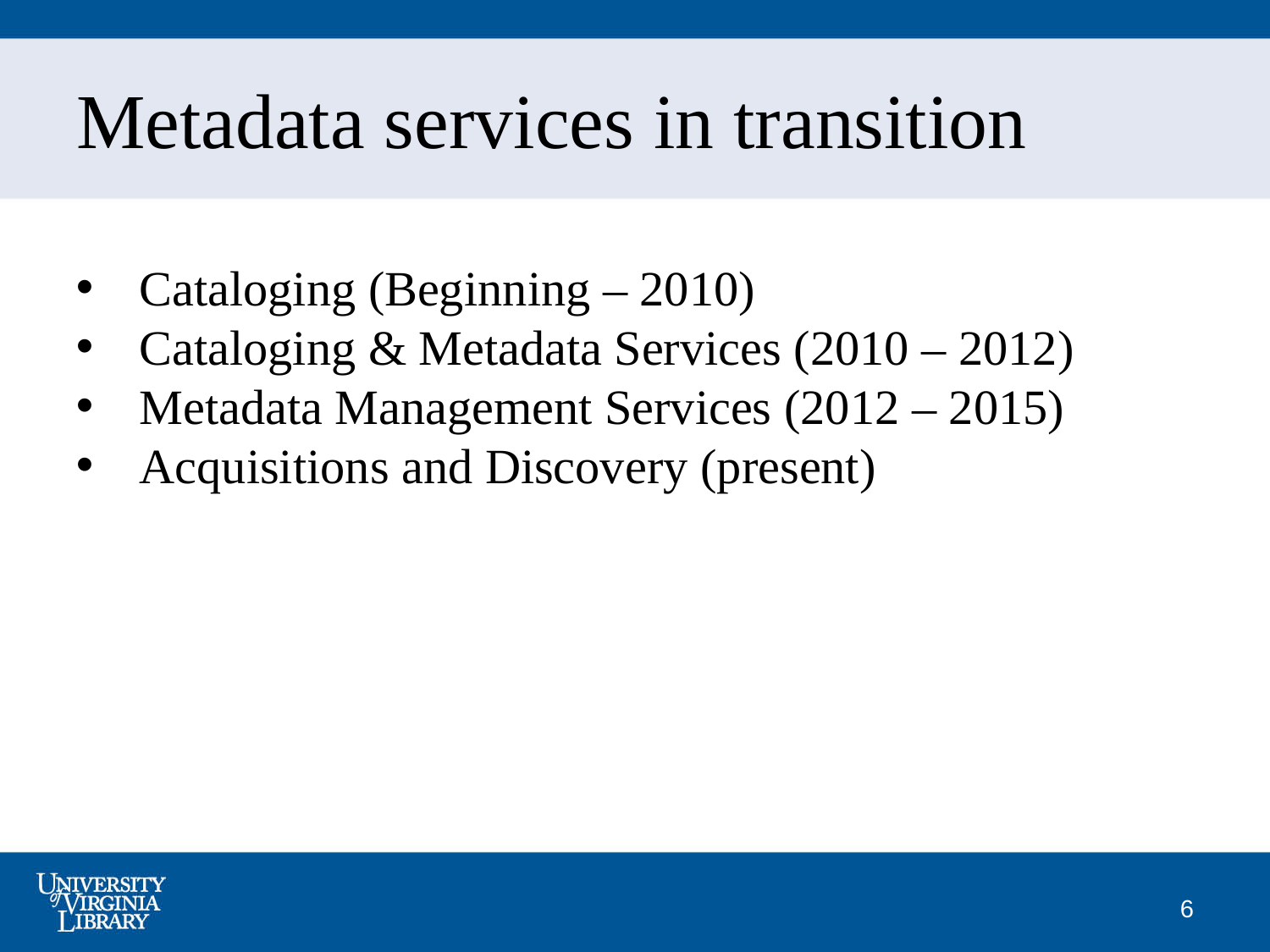

Metadata services in transition
Cataloging (Beginning – 2010)
Cataloging & Metadata Services (2010 – 2012)
Metadata Management Services (2012 – 2015)
Acquisitions and Discovery (present)